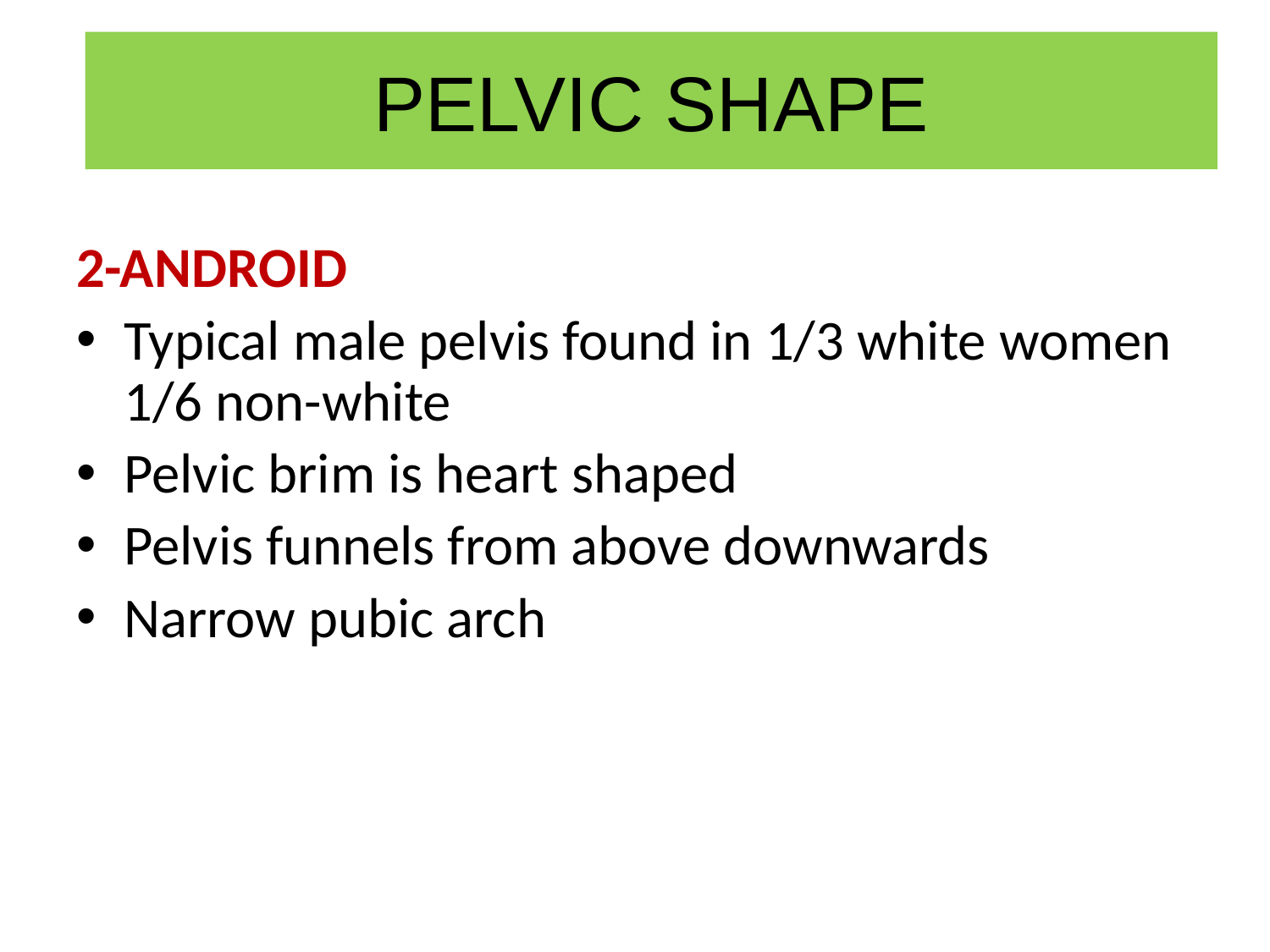

# PELVIC SHAPE
2-ANDROID
Typical male pelvis found in 1/3 white women 1/6 non-white
Pelvic brim is heart shaped
Pelvis funnels from above downwards
Narrow pubic arch